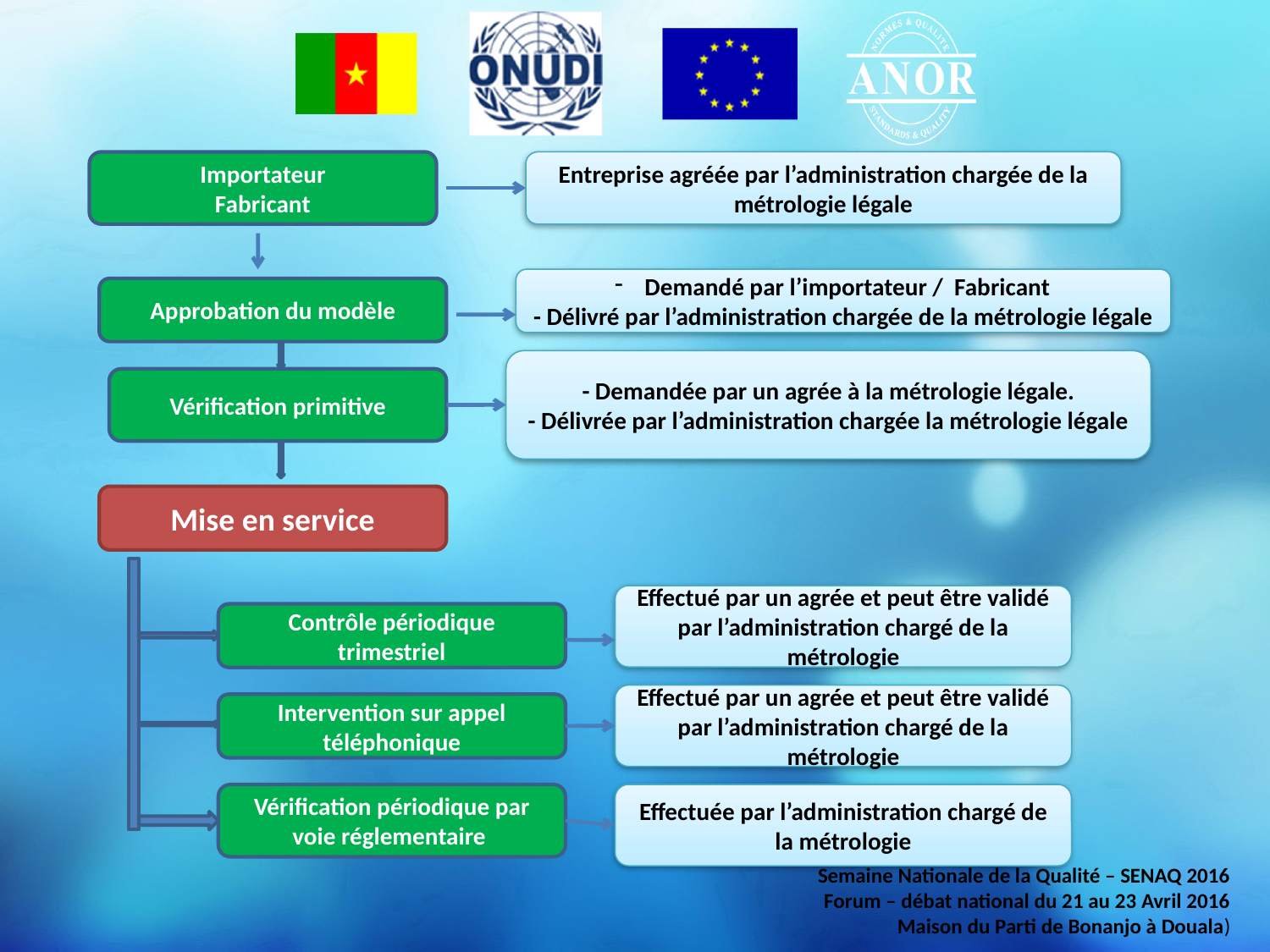

Importateur
Fabricant
Entreprise agréée par l’administration chargée de la métrologie légale
Demandé par l’importateur /  Fabricant
- Délivré par l’administration chargée de la métrologie légale
Approbation du modèle

- Demandée par un agrée à la métrologie légale.
- Délivrée par l’administration chargée la métrologie légale
Vérification primitive

Mise en service

Effectué par un agrée et peut être validé par l’administration chargé de la métrologie
Contrôle périodique trimestriel

Effectué par un agrée et peut être validé par l’administration chargé de la métrologie
Intervention sur appel téléphonique

Vérification périodique par voie réglementaire
Effectuée par l’administration chargé de la métrologie

Semaine Nationale de la Qualité – SENAQ 2016
Forum – débat national du 21 au 23 Avril 2016
Maison du Parti de Bonanjo à Douala)